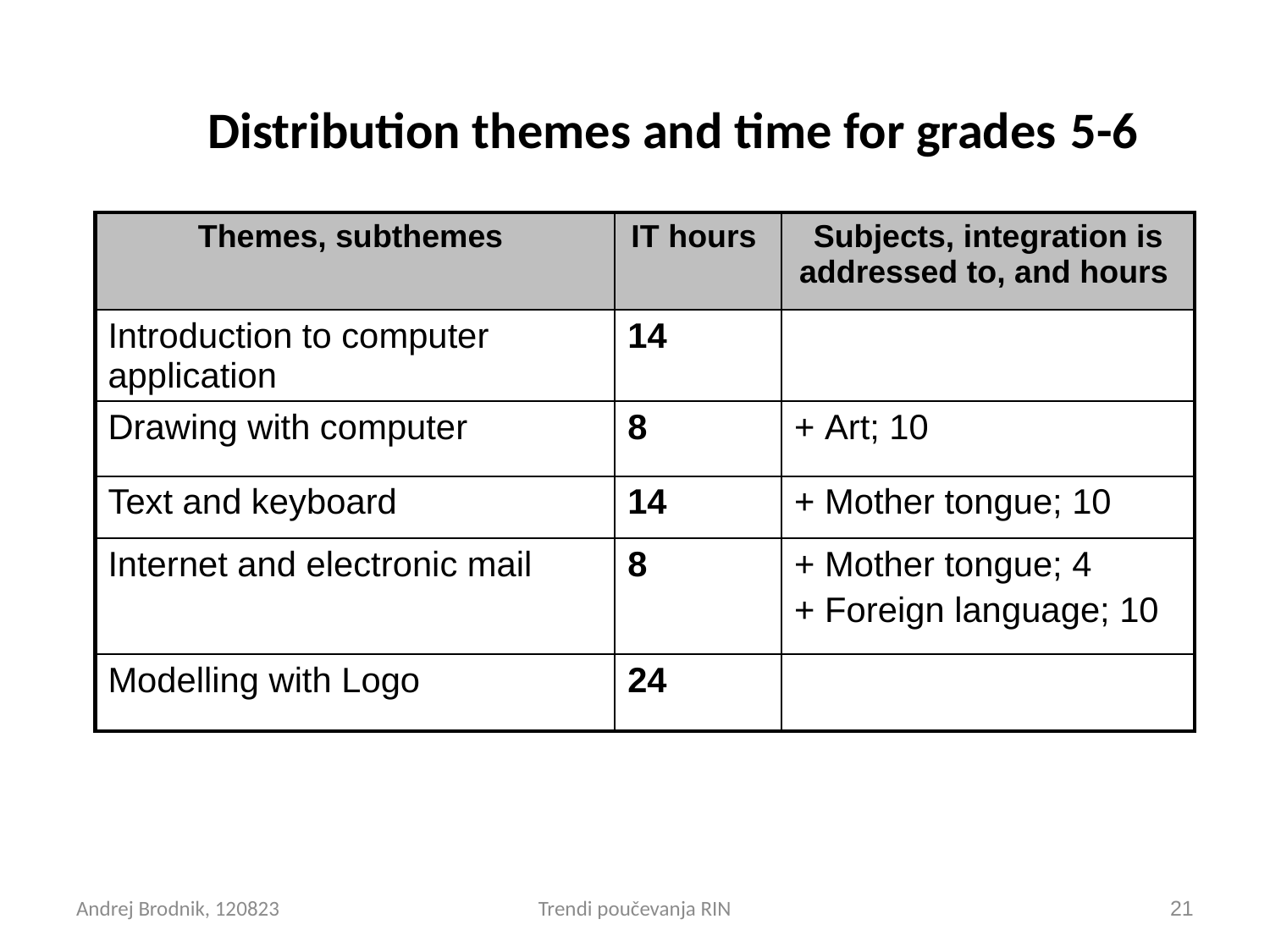

# Distribution themes and time for grades 5-6
| Themes, subthemes | IT hours | Subjects, integration is addressed to, and hours |
| --- | --- | --- |
| Introduction to computer application | 14 |  |
| Drawing with computer | 8 | + Art; 10 |
| Text and keyboard | 14 | + Mother tongue; 10 |
| Internet and electronic mail | 8 | + Mother tongue; 4 + Foreign language; 10 |
| Modelling with Logo | 24 |  |
Andrej Brodnik, 120823
Trendi poučevanja RIN
21